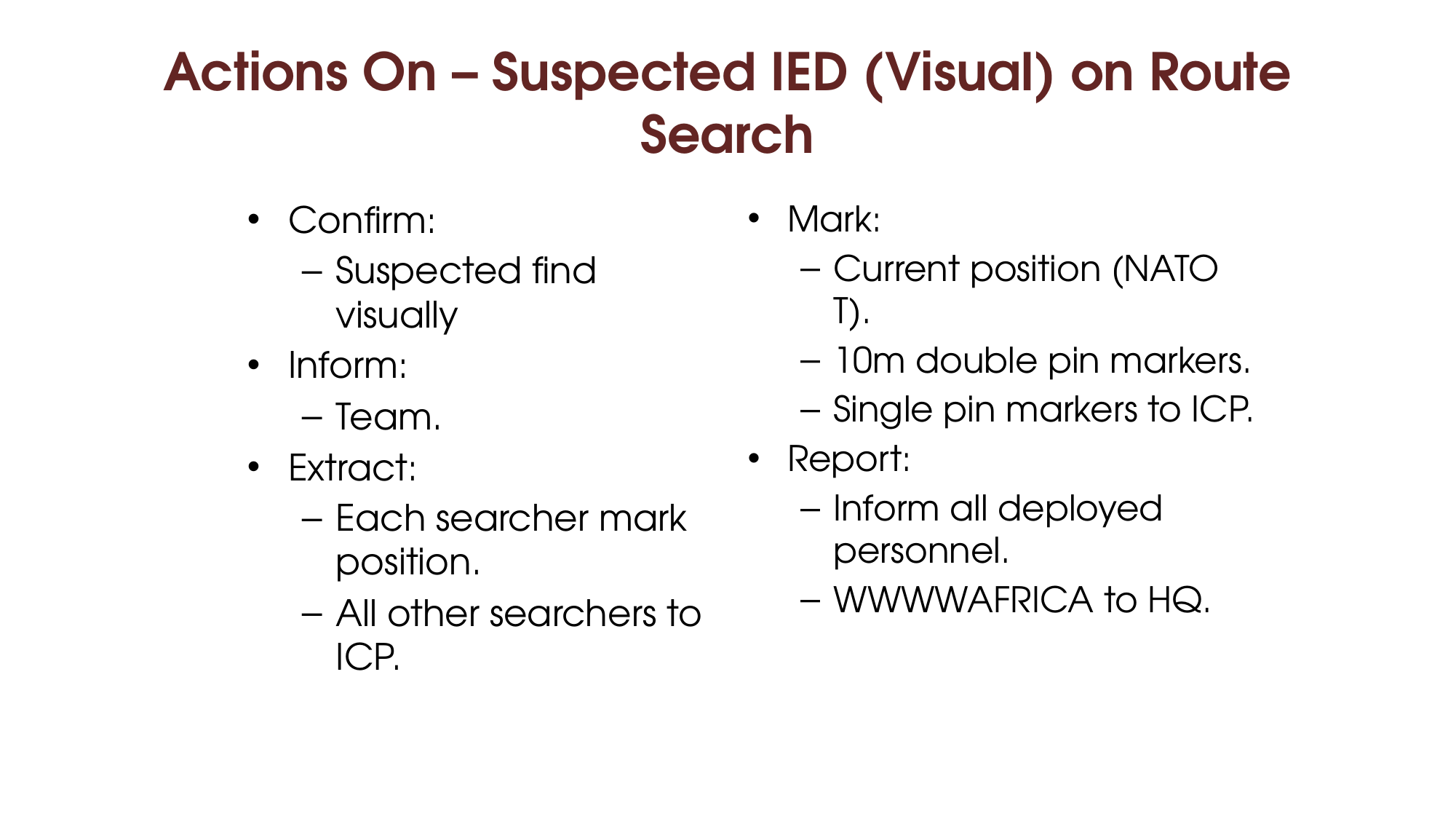

# Actions On – Suspected IED (Visual) on Route Search
Confirm:
Suspected find visually
Inform:
Team.
Extract:
Each searcher mark position.
All other searchers to ICP.
Mark:
Current position (NATO T).
10m double pin markers.
Single pin markers to ICP.
Report:
Inform all deployed personnel.
WWWWAFRICA to HQ.